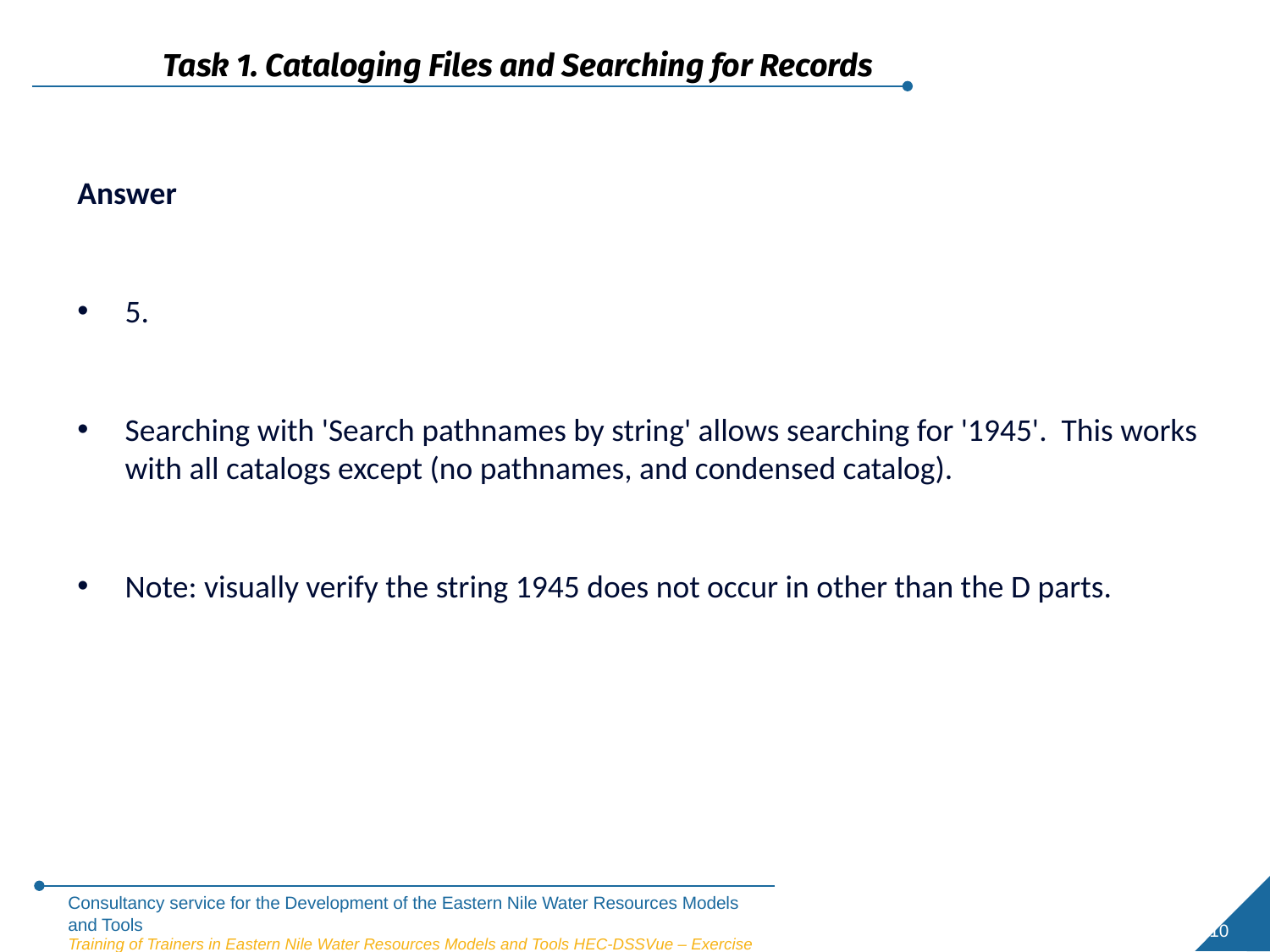

Task 1. Cataloging Files and Searching for Records
Answer

5.

Searching with 'Search pathnames by string' allows searching for '1945'.  This works with all catalogs except (no pathnames, and condensed catalog).

Note: visually verify the string 1945 does not occur in other than the D parts.